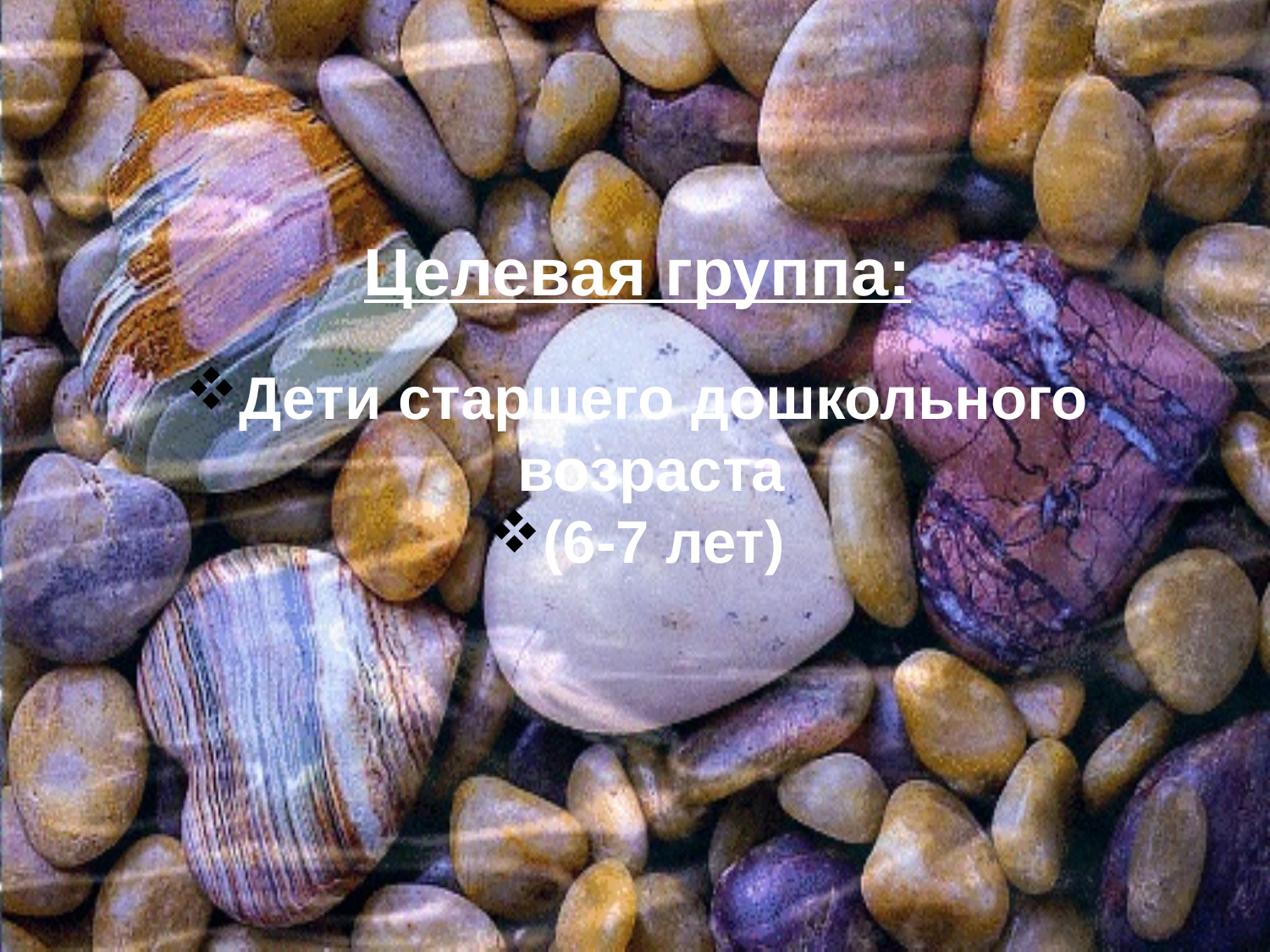

Целевая группа:

Дети старшего дошкольного возраста
(6-7 лет)